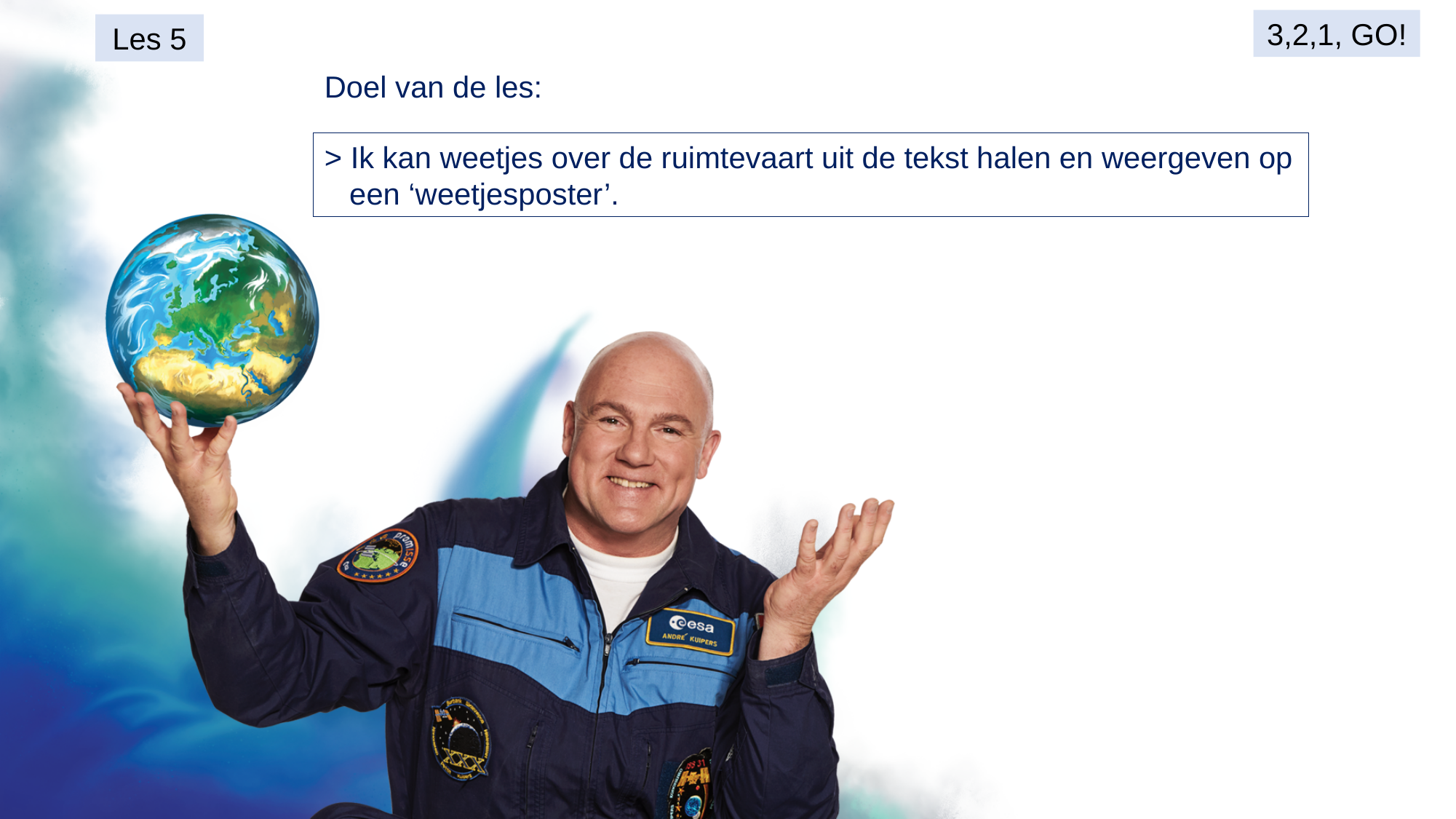

3,2,1, GO!
Les 5
Doel van de les:

> Ik kan weetjes over de ruimtevaart uit de tekst halen en weergeven op
   een ‘weetjesposter’.